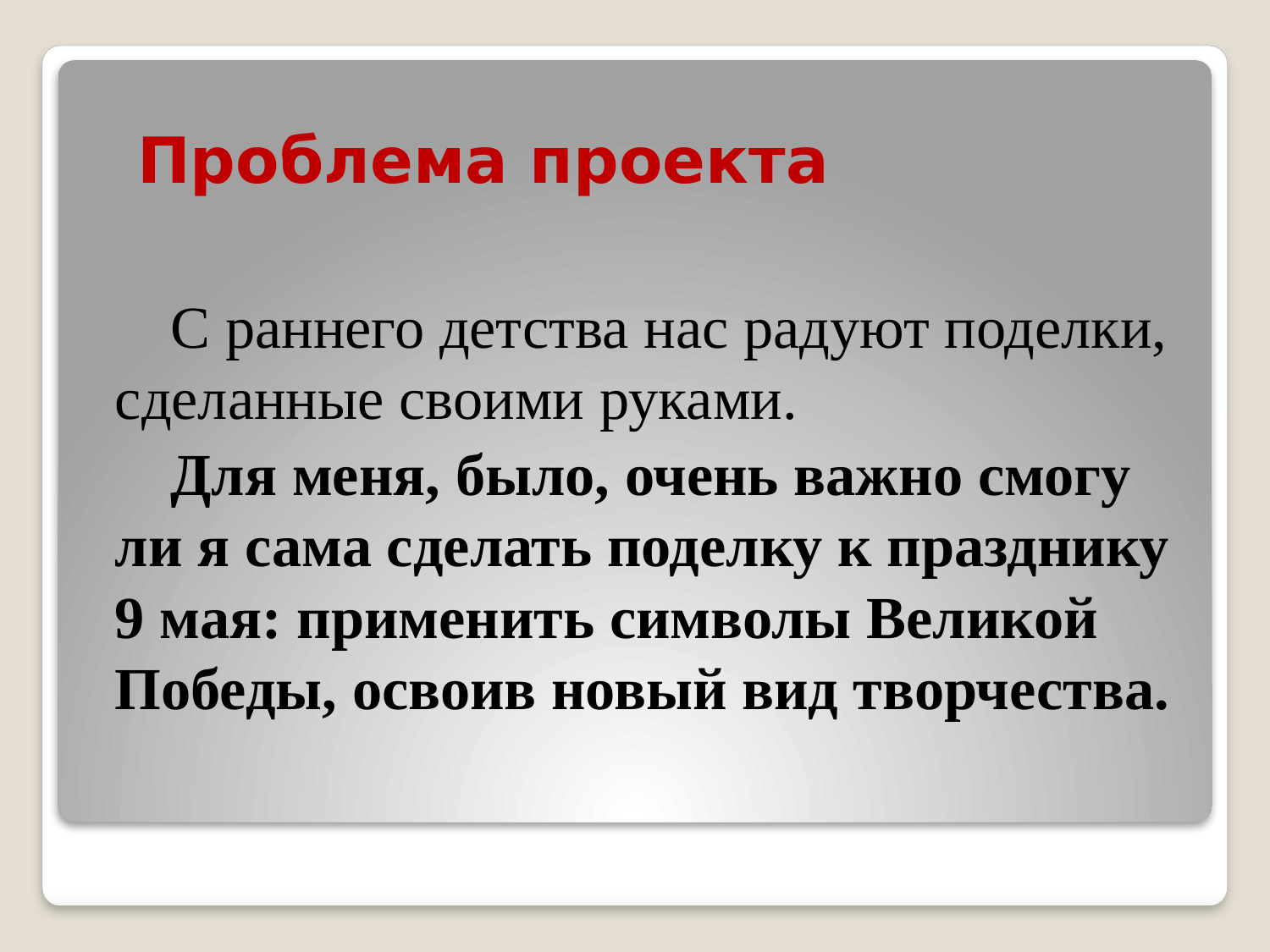

# Проблема проекта

      С раннего детства нас радуют поделки, сделанные своими руками.
      Для меня, было, очень важно смогу ли я сама сделать поделку к празднику 9 мая: применить символы Великой Победы, освоив новый вид творчества.